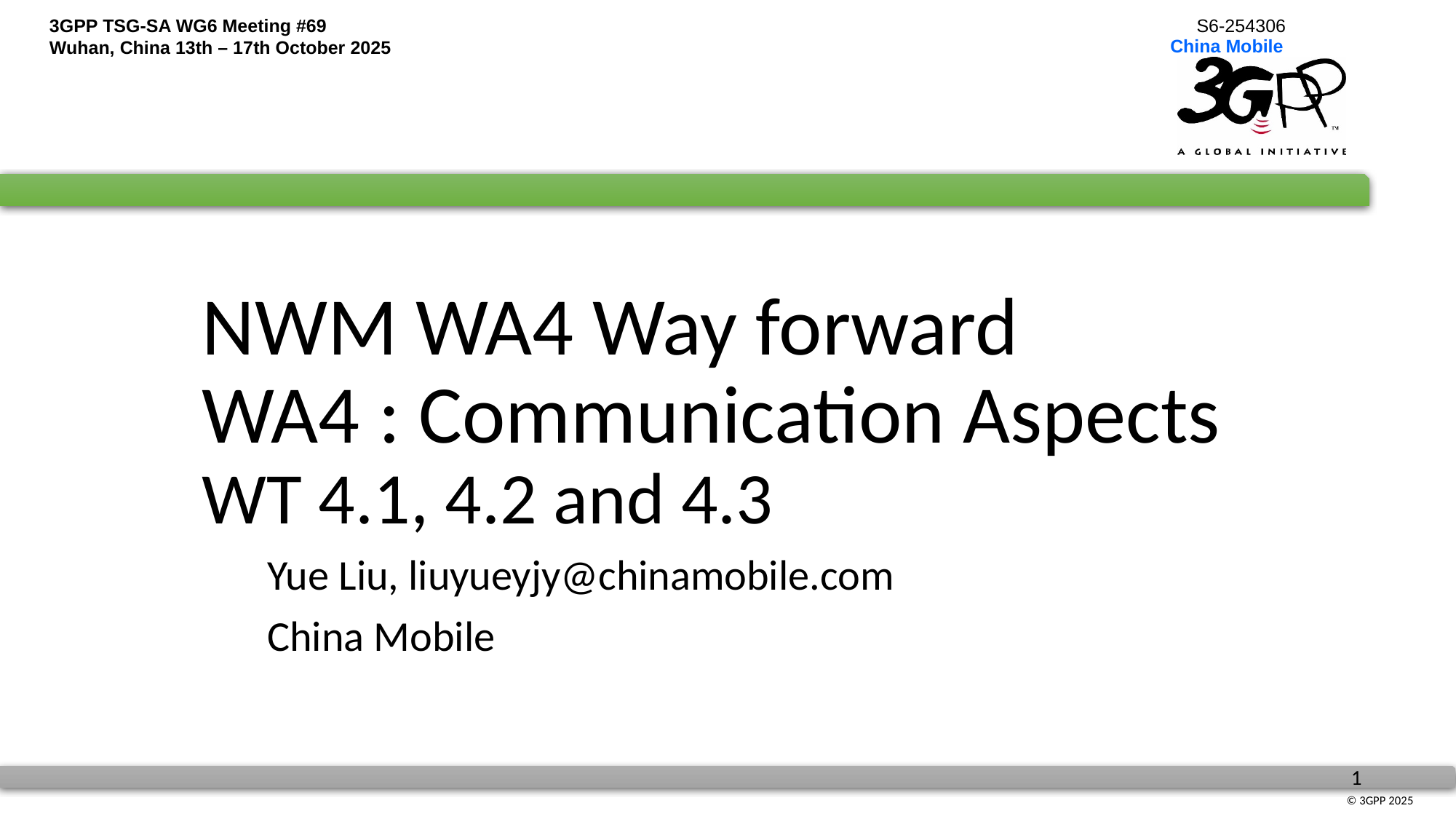

# NWM WA4 Way forward WA4 : Communication Aspects WT 4.1, 4.2 and 4.3
Yue Liu, liuyueyjy@chinamobile.com
China Mobile